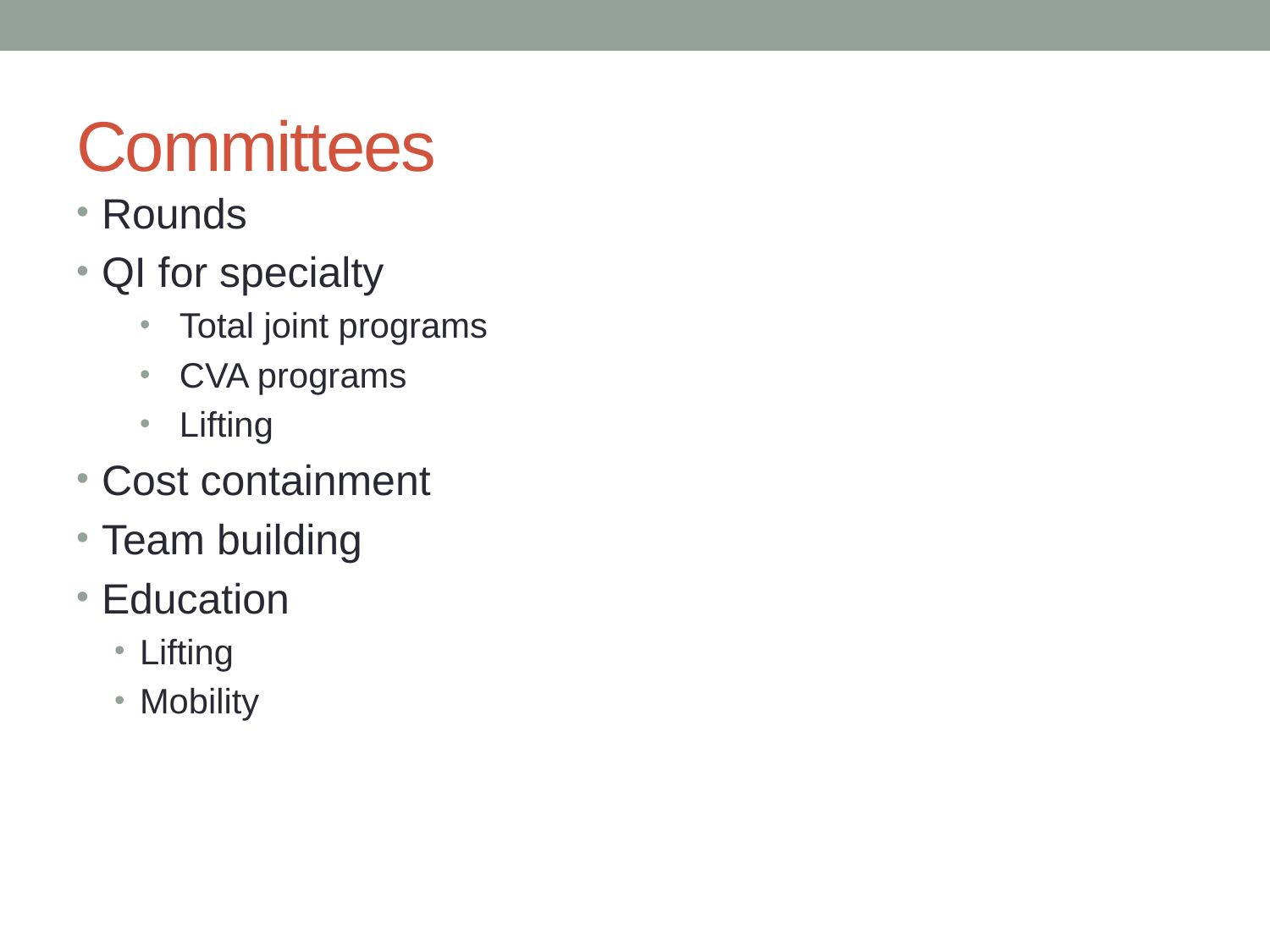

# Committees
Rounds
QI for specialty
Total joint programs
CVA programs
Lifting
Cost containment
Team building
Education
Lifting
Mobility